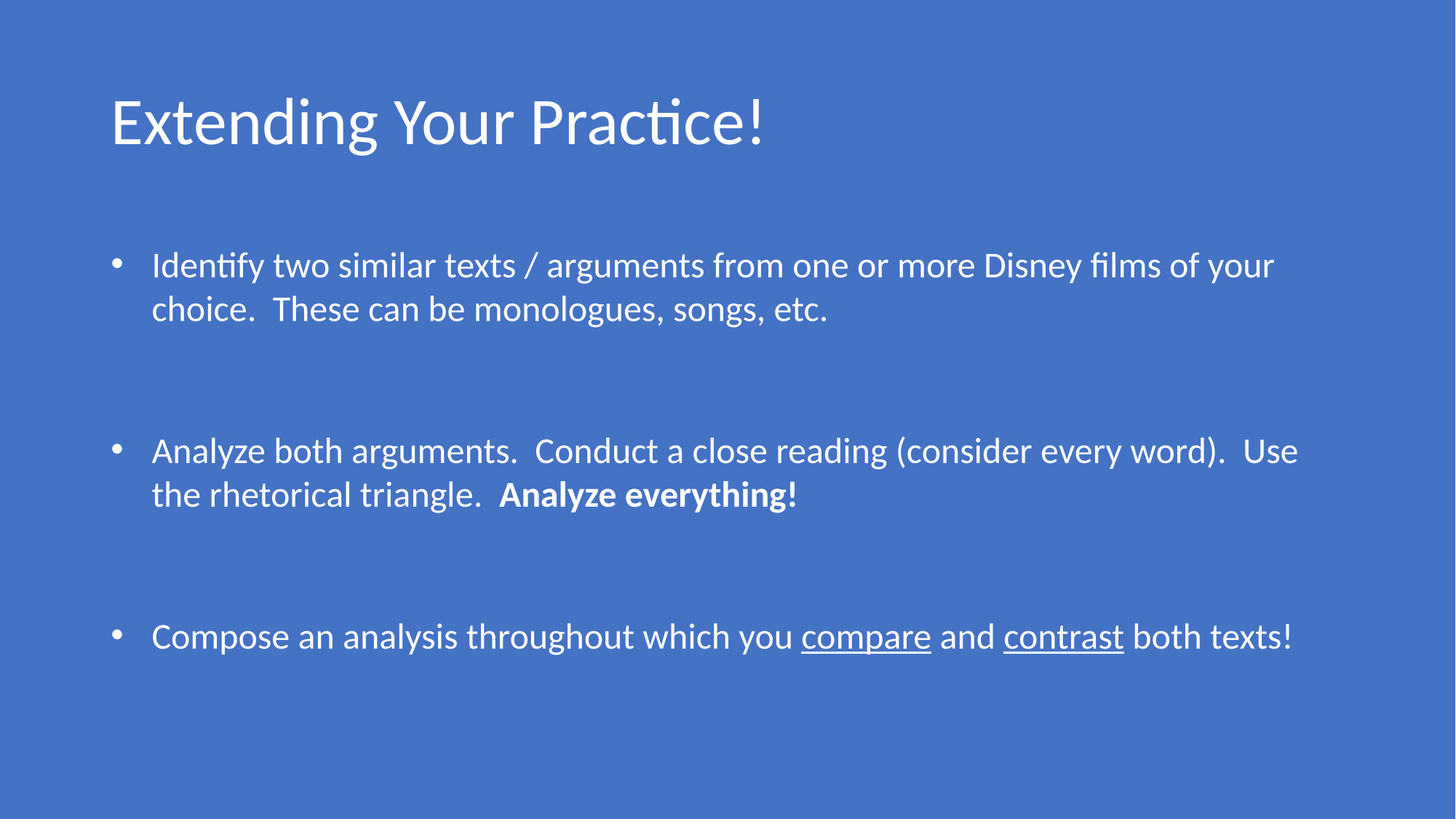

# Extending Your Practice!
Identify two similar texts / arguments from one or more Disney films of your choice.  These can be monologues, songs, etc.

Analyze both arguments.  Conduct a close reading (consider every word).  Use the rhetorical triangle.  Analyze everything!

Compose an analysis throughout which you compare and contrast both texts!